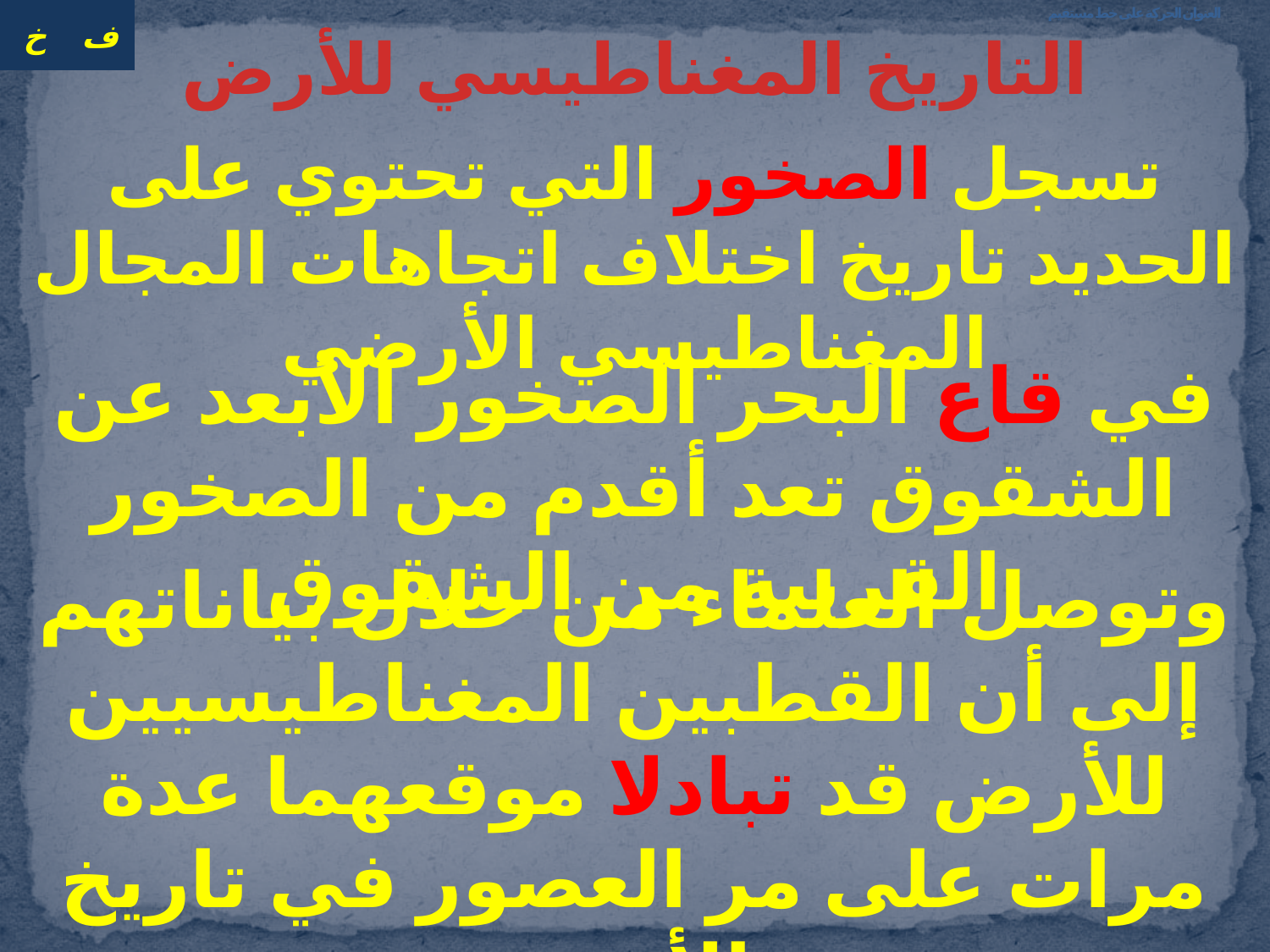

# العنوان الحركة على خط مستقيم
التاريخ المغناطيسي للأرض
تسجل الصخور التي تحتوي على الحديد تاريخ اختلاف اتجاهات المجال المغناطيسي الأرضي
في قاع البحر الصخور الأبعد عن الشقوق تعد أقدم من الصخور القريبة من الشقوق
وتوصل العلماء من خلال بياناتهم إلى أن القطبين المغناطيسيين للأرض قد تبادلا موقعهما عدة مرات على مر العصور في تاريخ الأرض